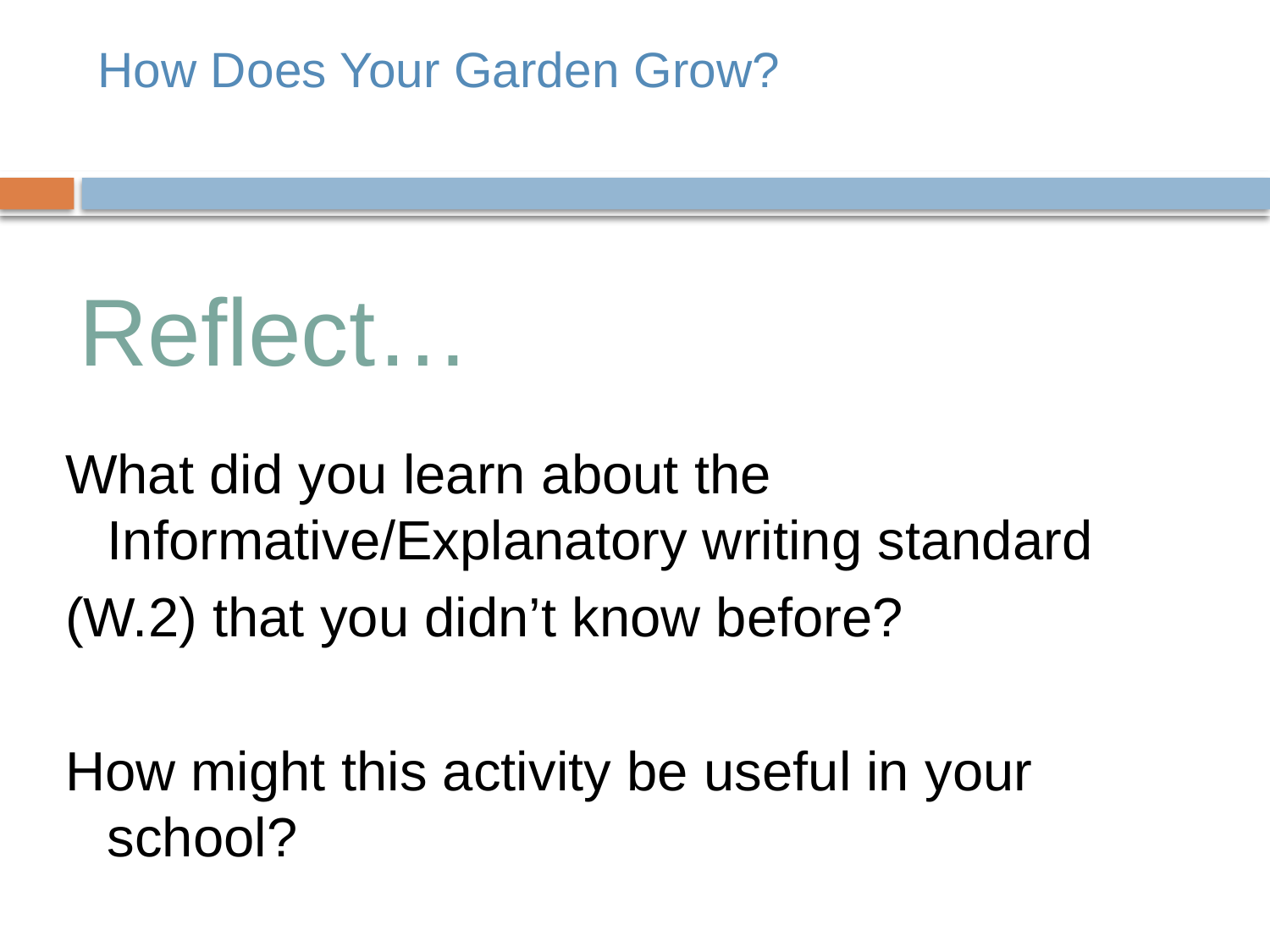

# How Does Your Garden Grow?
Reflect…

What did you learn about the Informative/Explanatory writing standard
(W.2) that you didn’t know before?

How might this activity be useful in your school?